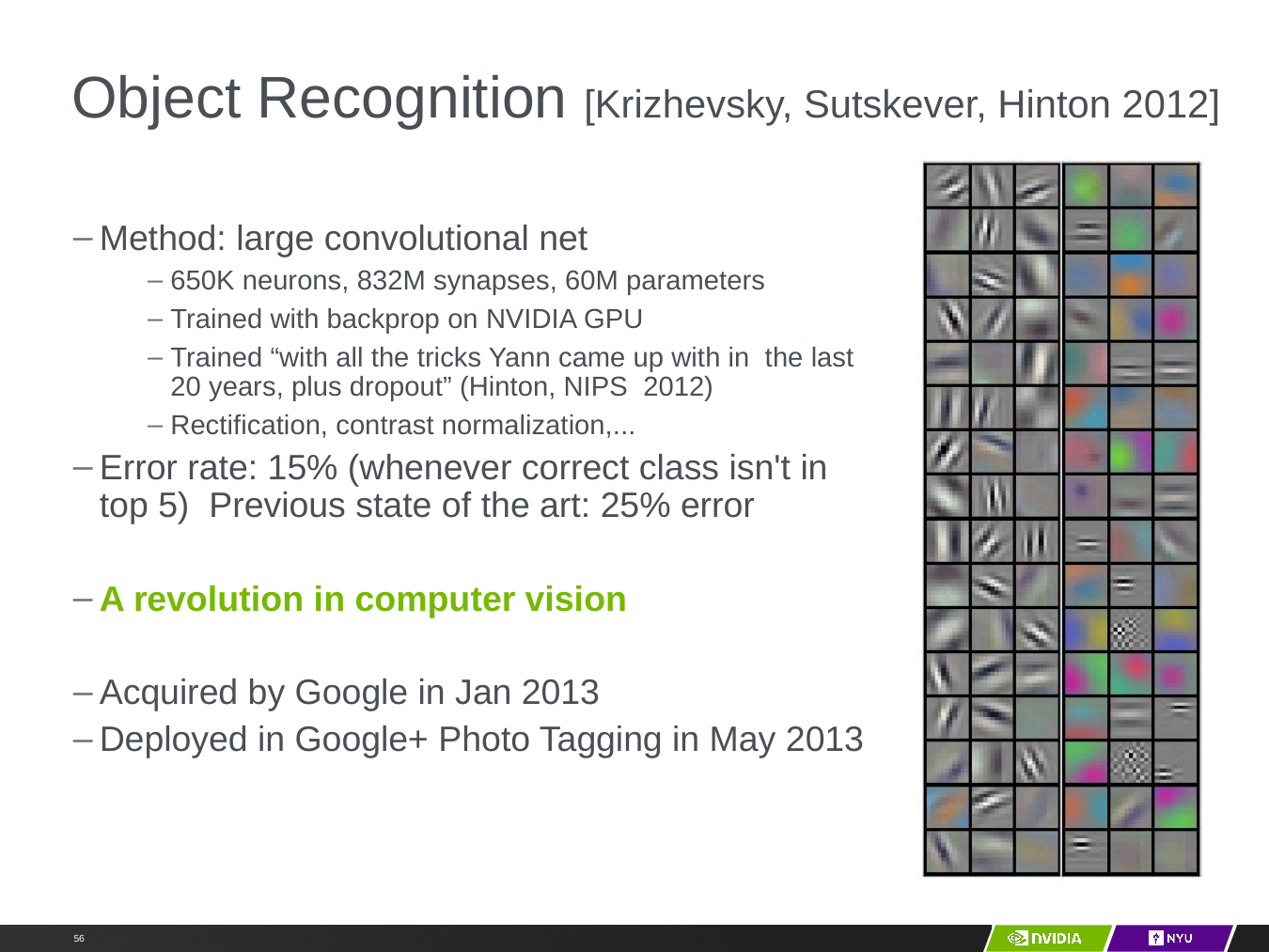

# Object Recognition [Krizhevsky, Sutskever, Hinton 2012]

Method: large convolutional net
650K neurons, 832M synapses, 60M parameters
Trained with backprop on NVIDIA GPU
Trained “with all the tricks Yann came up with in  the last 20 years, plus dropout” (Hinton, NIPS  2012)
Rectification, contrast normalization,...
Error rate: 15% (whenever correct class isn't in top 5)  Previous state of the art: 25% error

A revolution in computer vision

Acquired by Google in Jan 2013
Deployed in Google+ Photo Tagging in May 2013